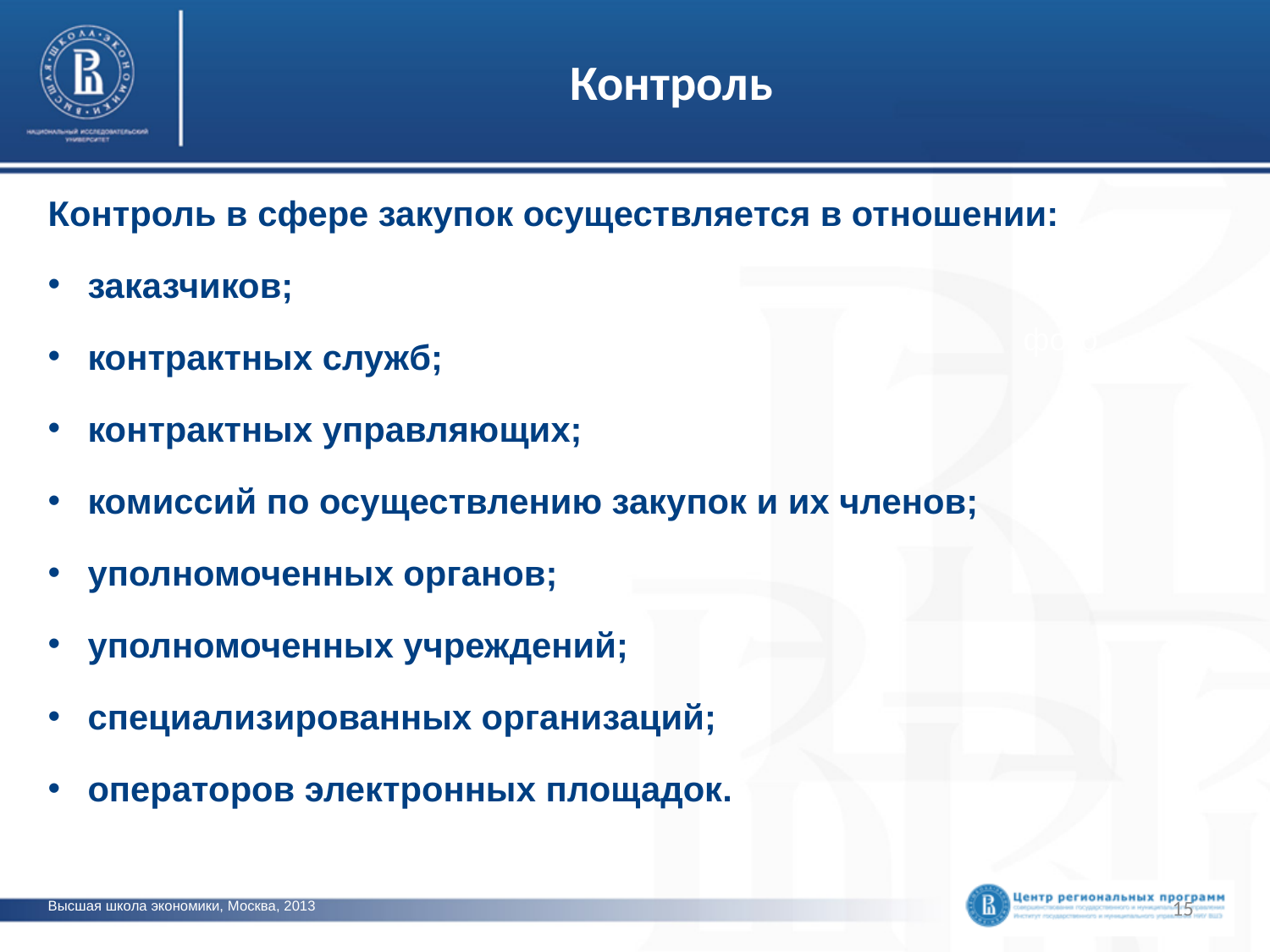

# Контроль

Контроль в сфере закупок осуществляется в отношении:
заказчиков;
контрактных служб;
контрактных управляющих;
комиссий по осуществлению закупок и их членов;
уполномоченных органов;
уполномоченных учреждений;
специализированных организаций;
операторов электронных площадок.

фото
15
Высшая школа экономики, Москва, 2013